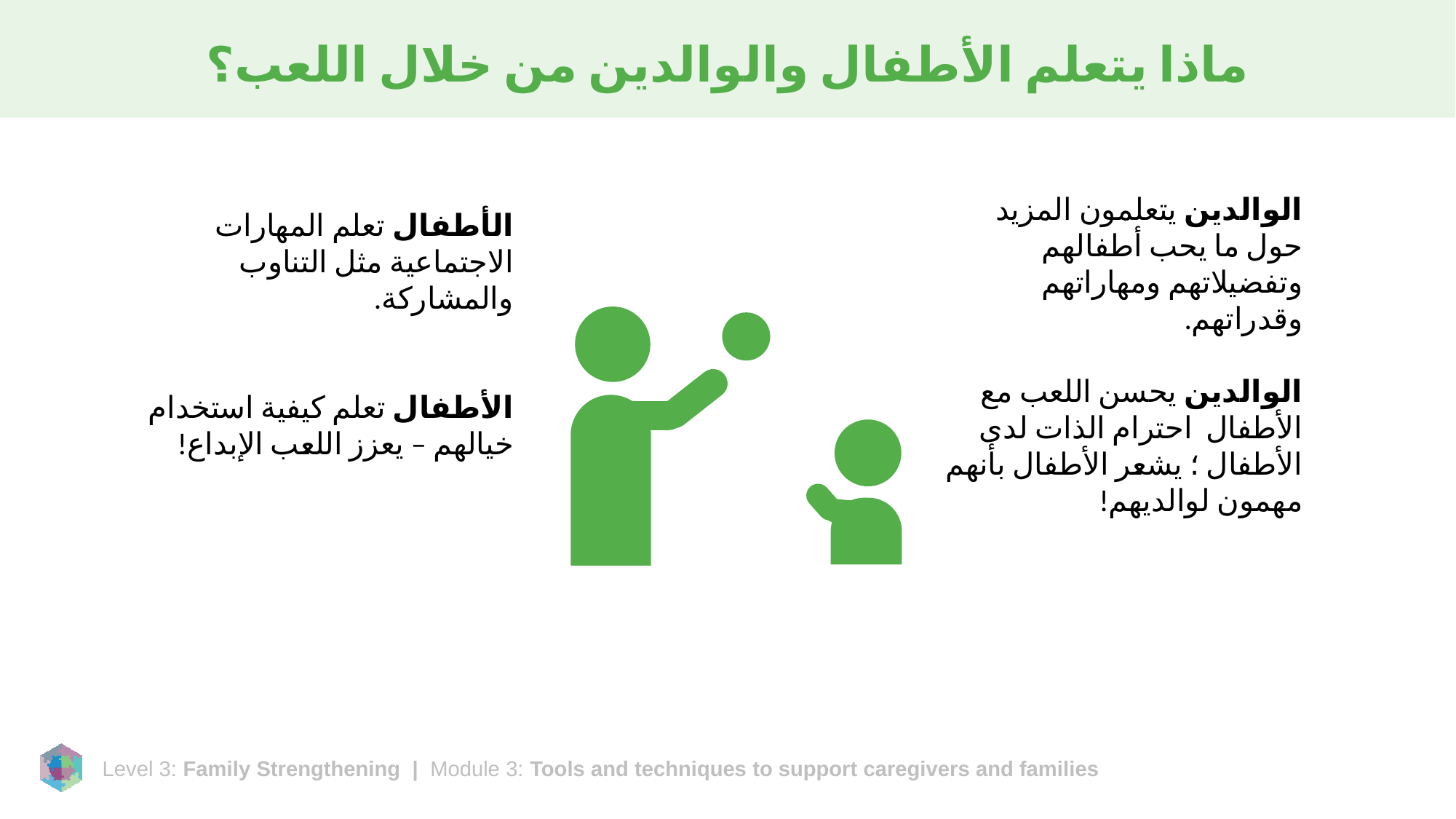

# ماذا يتعلم الأطفال والوالدين من خلال اللعب؟
الوالدين يتعلمون المزيد حول ما يحب أطفالهم وتفضيلاتهم ومهاراتهم وقدراتهم.

الوالدين يحسن اللعب مع الأطفال  احترام الذات لدى الأطفال ؛ يشعر الأطفال بأنهم مهمون لوالديهم!
الأطفال تعلم المهارات الاجتماعية مثل التناوب والمشاركة.

الأطفال تعلم كيفية استخدام خيالهم – يعزز اللعب الإبداع!